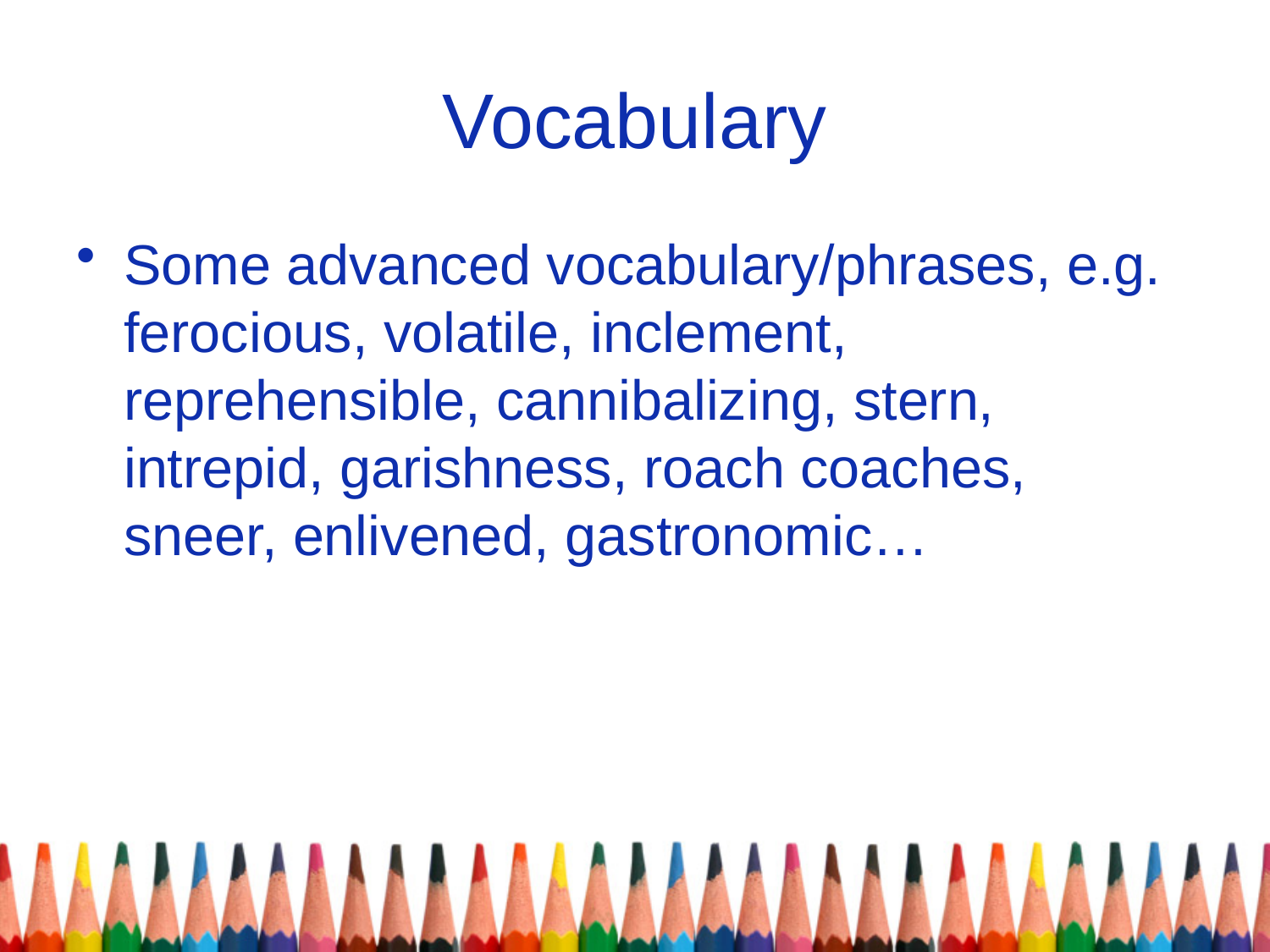

# Vocabulary
Some advanced vocabulary/phrases, e.g. ferocious, volatile, inclement, reprehensible, cannibalizing, stern, intrepid, garishness, roach coaches, sneer, enlivened, gastronomic…